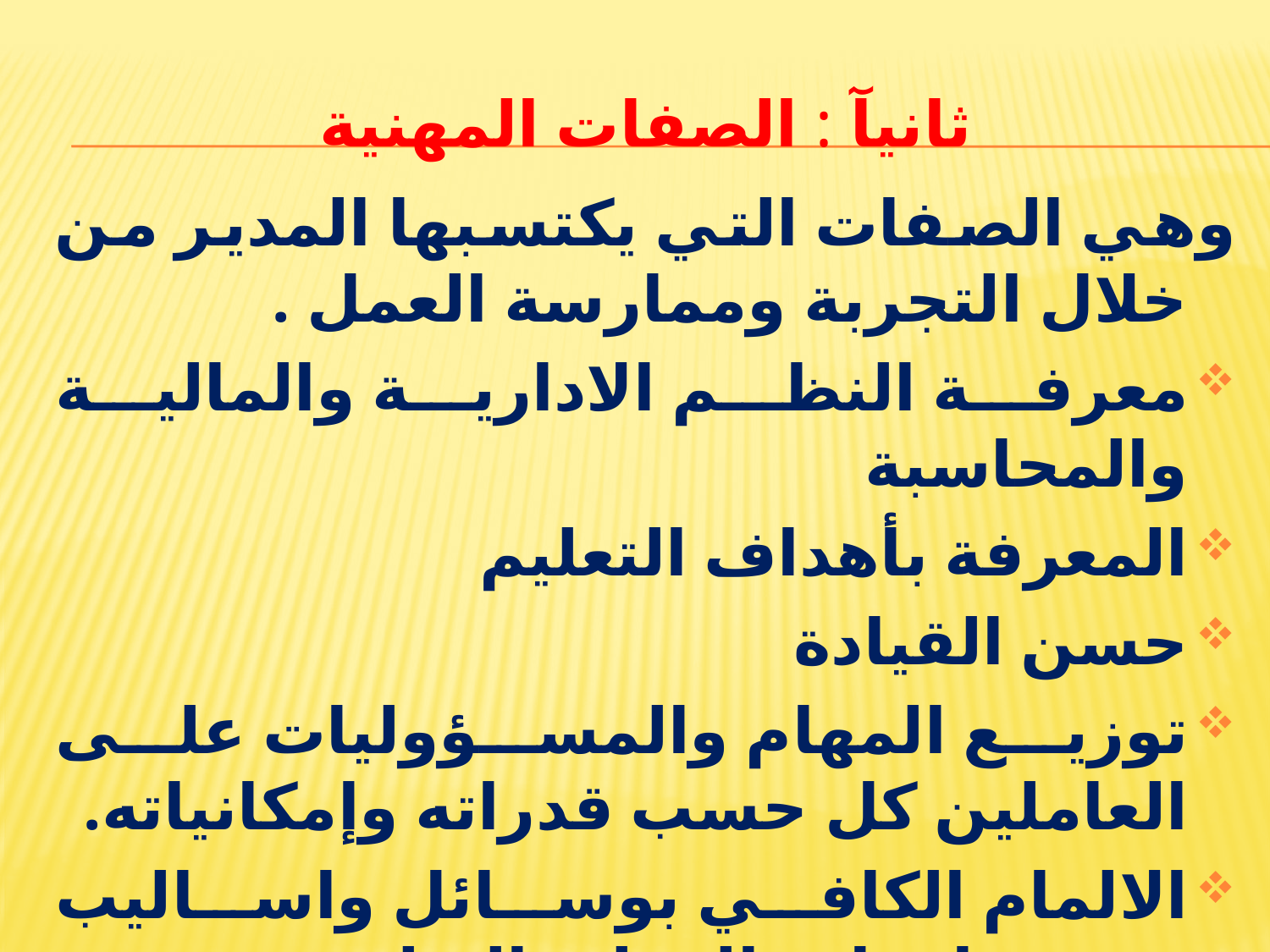

# ثانيآ : الصفات المهنية
وهي الصفات التي يكتسبها المدير من خلال التجربة وممارسة العمل .
معرفة النظم الادارية والمالية والمحاسبة
المعرفة بأهداف التعليم
حسن القيادة
توزيع المهام والمسؤوليات على العاملين كل حسب قدراته وإمكانياته.
الالمام الكافي بوسائل واساليب تحقيق اهداف العملية التعلمية .